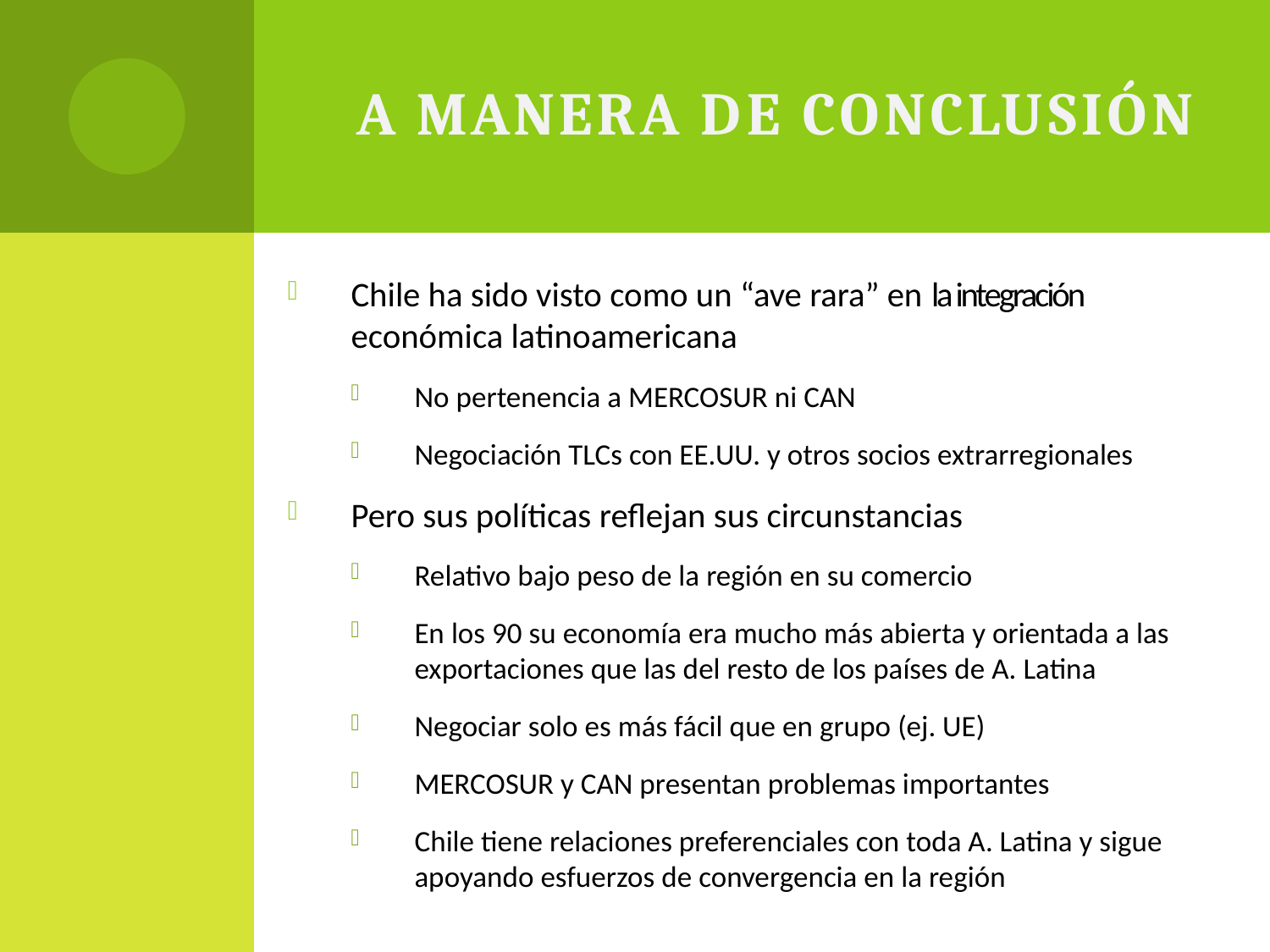

# A manera de conclusión
Chile ha sido visto como un “ave rara” en la integración económica latinoamericana
No pertenencia a MERCOSUR ni CAN
Negociación TLCs con EE.UU. y otros socios extrarregionales
Pero sus políticas reflejan sus circunstancias
Relativo bajo peso de la región en su comercio
En los 90 su economía era mucho más abierta y orientada a las exportaciones que las del resto de los países de A. Latina
Negociar solo es más fácil que en grupo (ej. UE)
MERCOSUR y CAN presentan problemas importantes
Chile tiene relaciones preferenciales con toda A. Latina y sigue apoyando esfuerzos de convergencia en la región